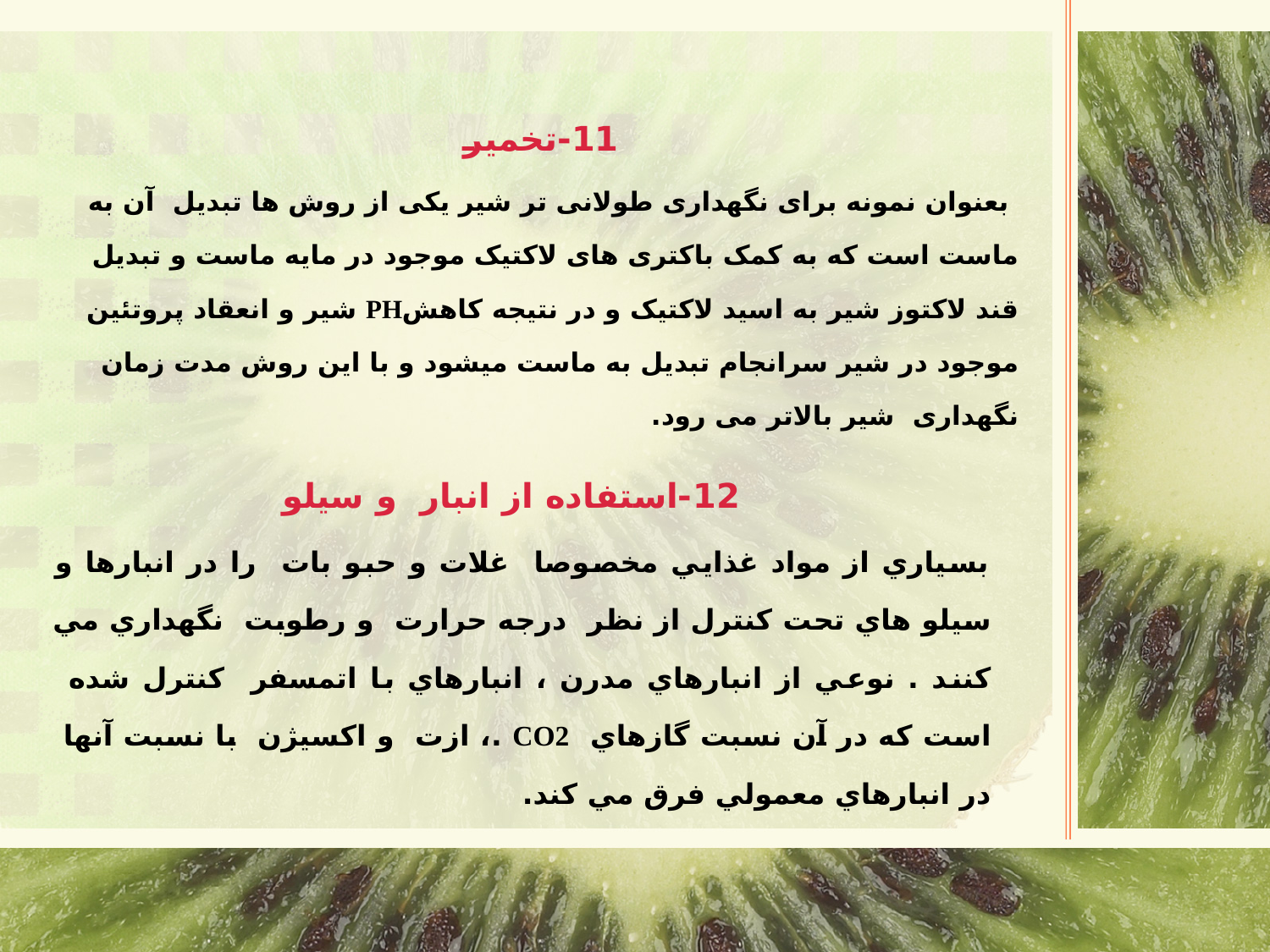

11-تخمیر
بعنوان نمونه برای نگهداری طولانی تر شیر یکی از روش ها تبدیل  آن به ماست است که به کمک باکتری های لاکتیک موجود در مایه ماست و تبدیل قند لاکتوز شیر به اسید لاکتیک و در نتیجه کاهشPH شیر و انعقاد پروتئین موجود در شیر سرانجام تبدیل به ماست میشود و با این روش مدت زمان نگهداری  شیر بالاتر می رود.

12-استفاده از انبار  و سيلو
بسياري از مواد غذايي مخصوصا  غلات و حبو بات  را در انبارها و سيلو هاي تحت كنترل از نظر  درجه حرارت  و رطوبت  نگهداري مي كنند . نوعي از انبارهاي مدرن ، انبارهاي با اتمسفر  كنترل شده  است كه در آن نسبت گازهاي  CO2 .، ازت  و اكسيژن  با نسبت آنها  در انبارهاي معمولي فرق مي كند.